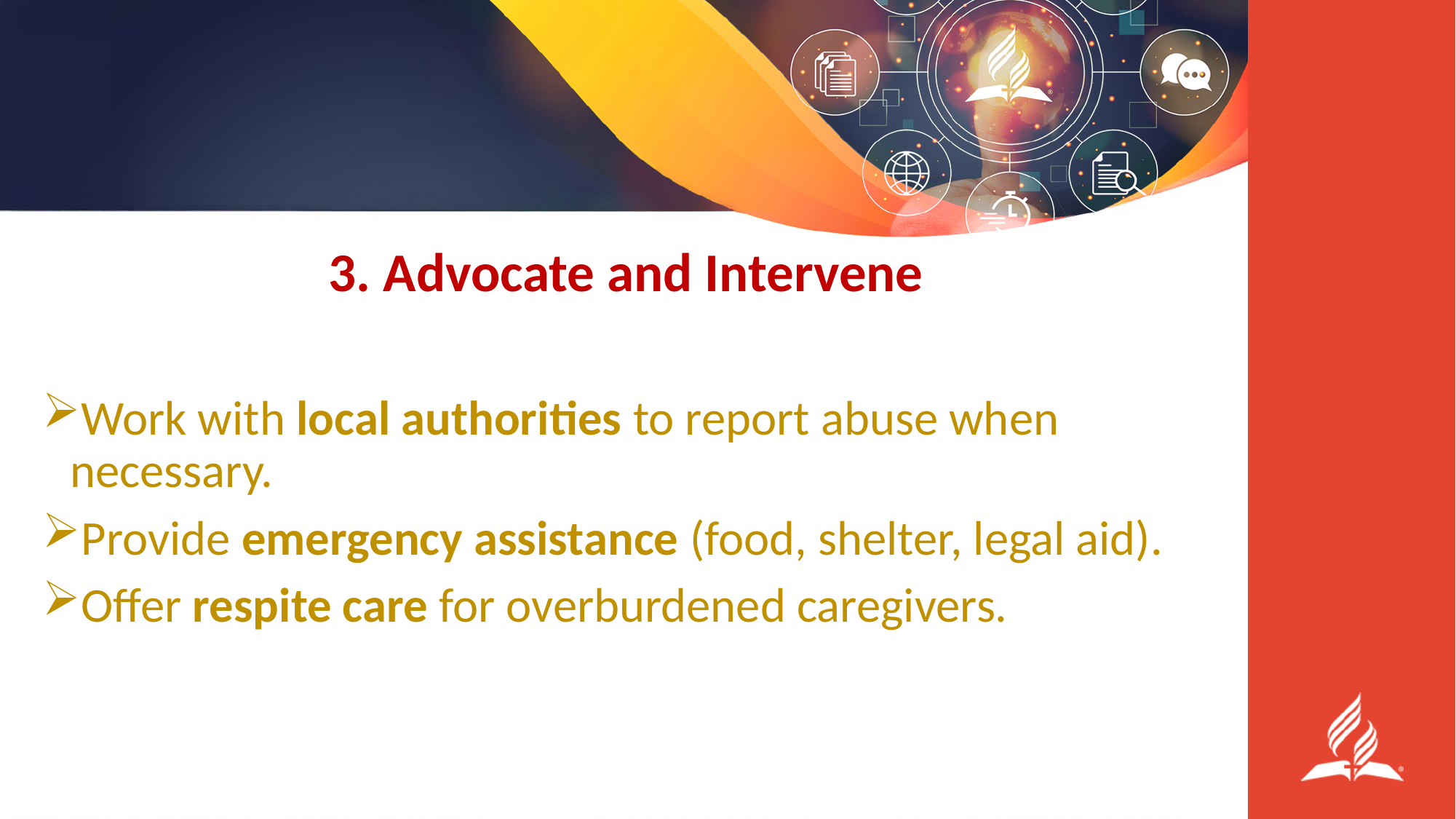

#
3. Advocate and Intervene

Work with local authorities to report abuse when necessary.
Provide emergency assistance (food, shelter, legal aid).
Offer respite care for overburdened caregivers.